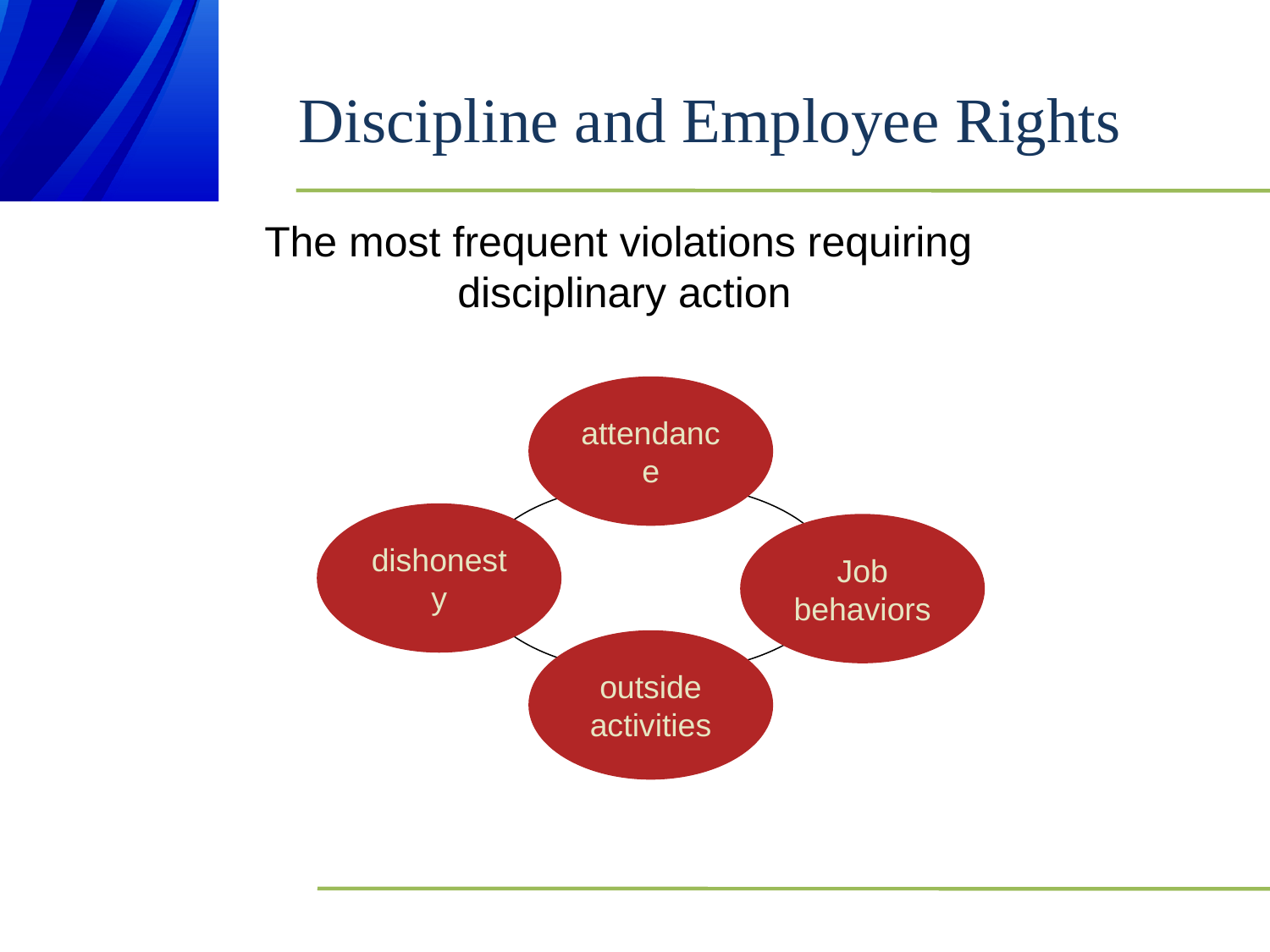

# Discipline and Employee Rights
The most frequent violations requiring
disciplinary action
attendance

dishonesty
Job behaviors
outside
activities